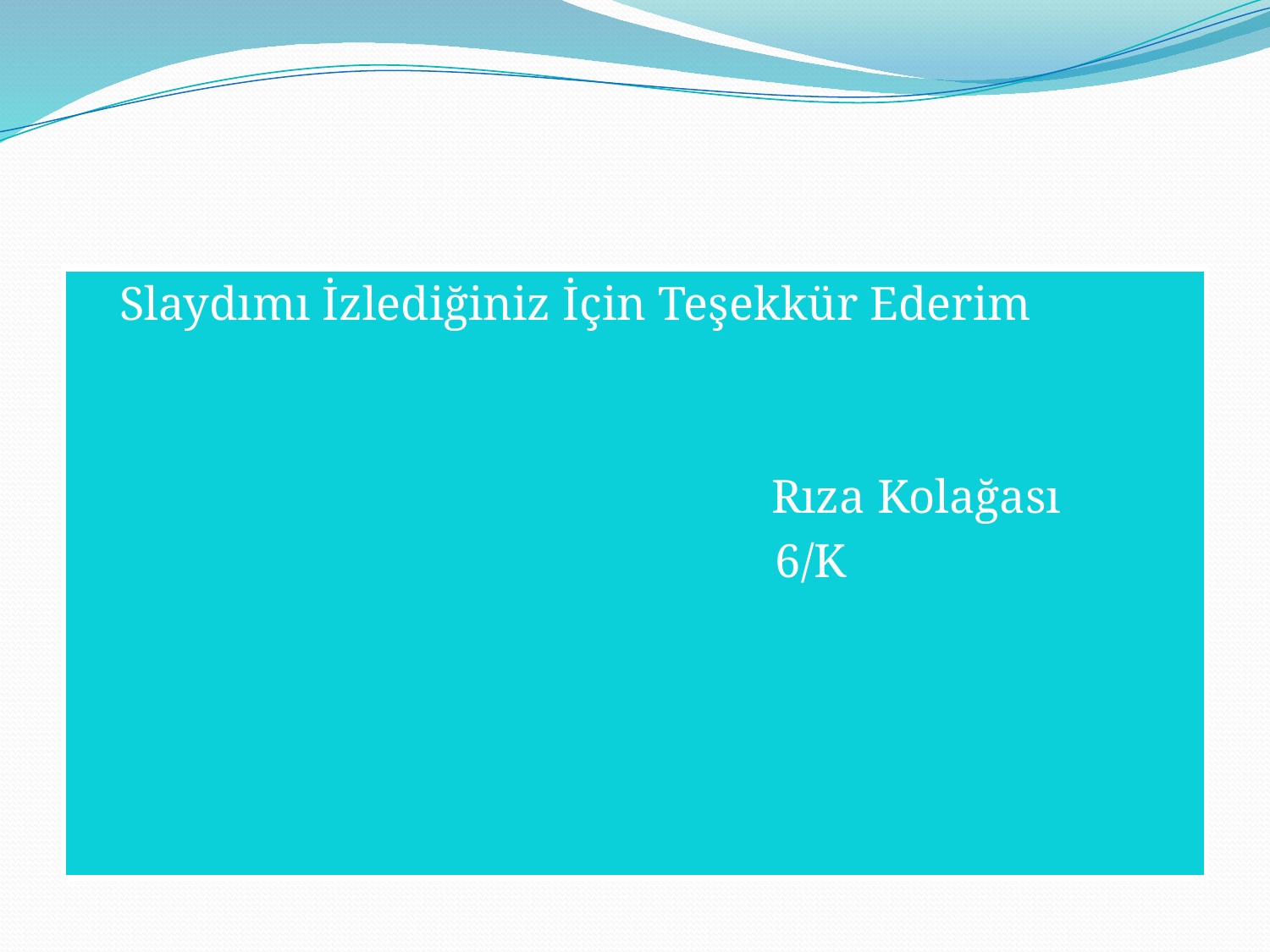

#
Slaydımı İzlediğiniz İçin Teşekkür Ederim

                                                       Rıza Kolağası
                                                           6/K